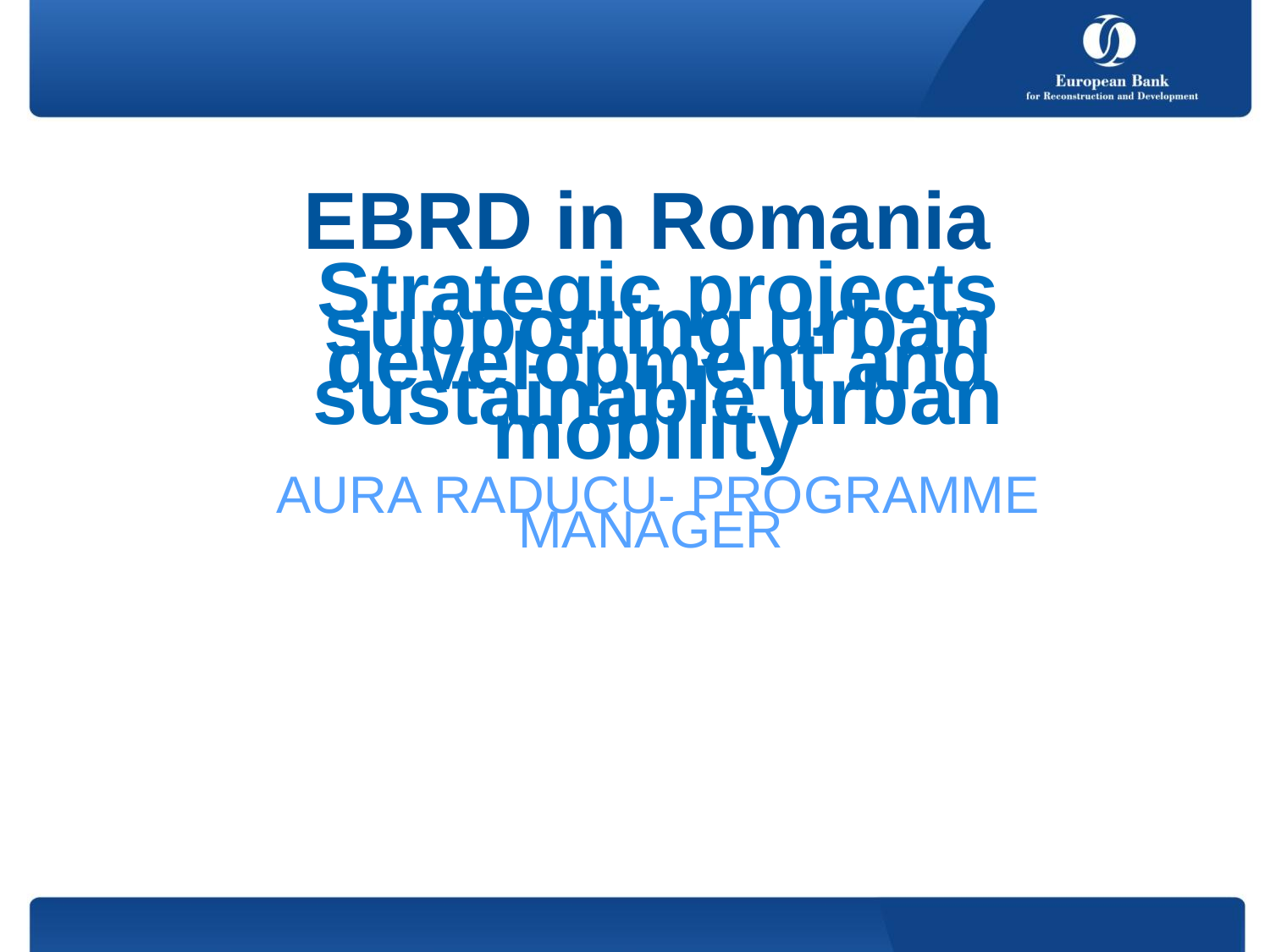

EBRD in Romania
Strategic projects supporting urban development and sustainable urban mobility
Aura Raducu- Programme Manager